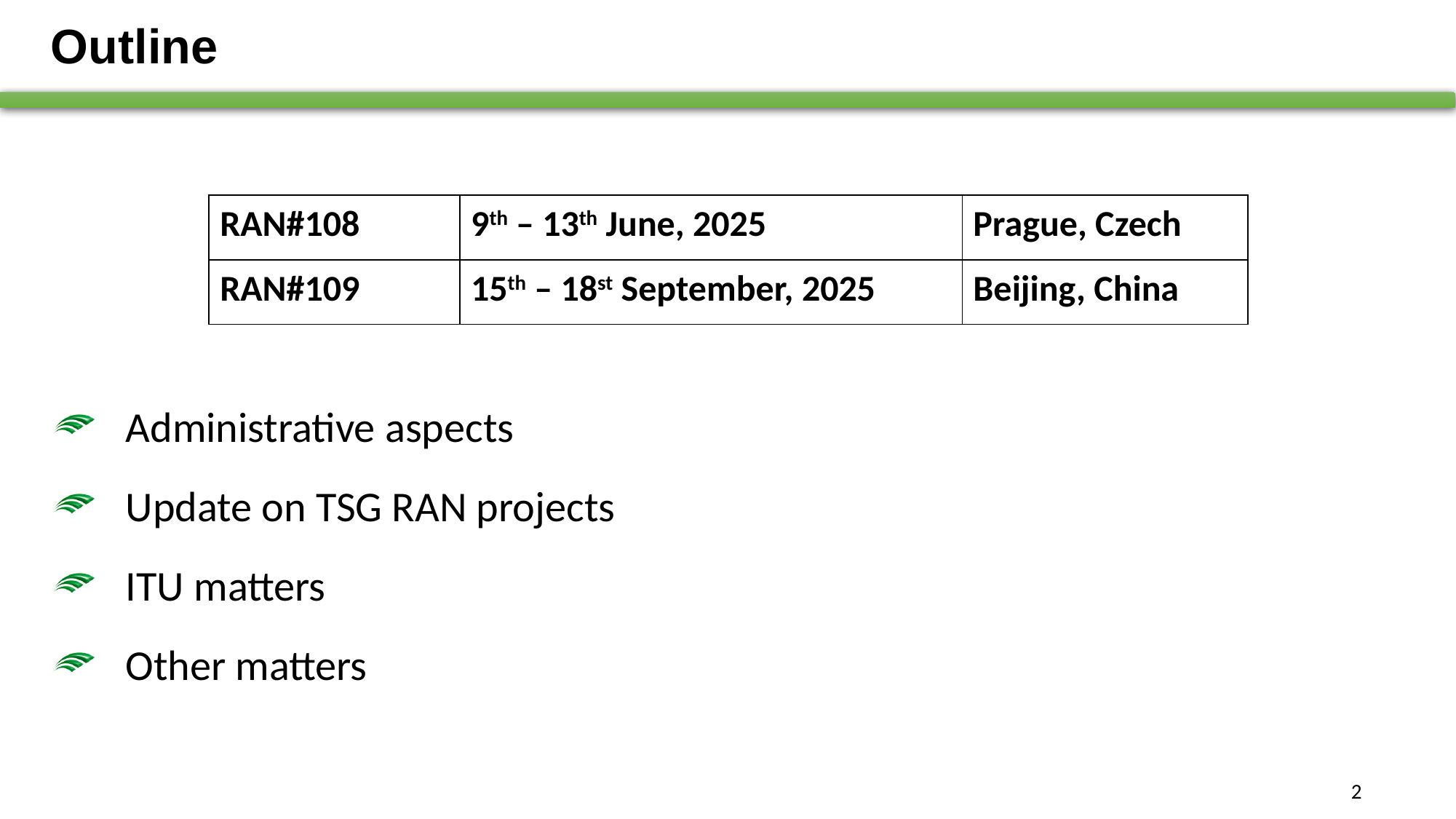

# Outline
| RAN#108 | 9th – 13th June, 2025 | Prague, Czech |
| --- | --- | --- |
| RAN#109 | 15th – 18st September, 2025 | Beijing, China |
Administrative aspects
Update on TSG RAN projects
ITU matters
Other matters